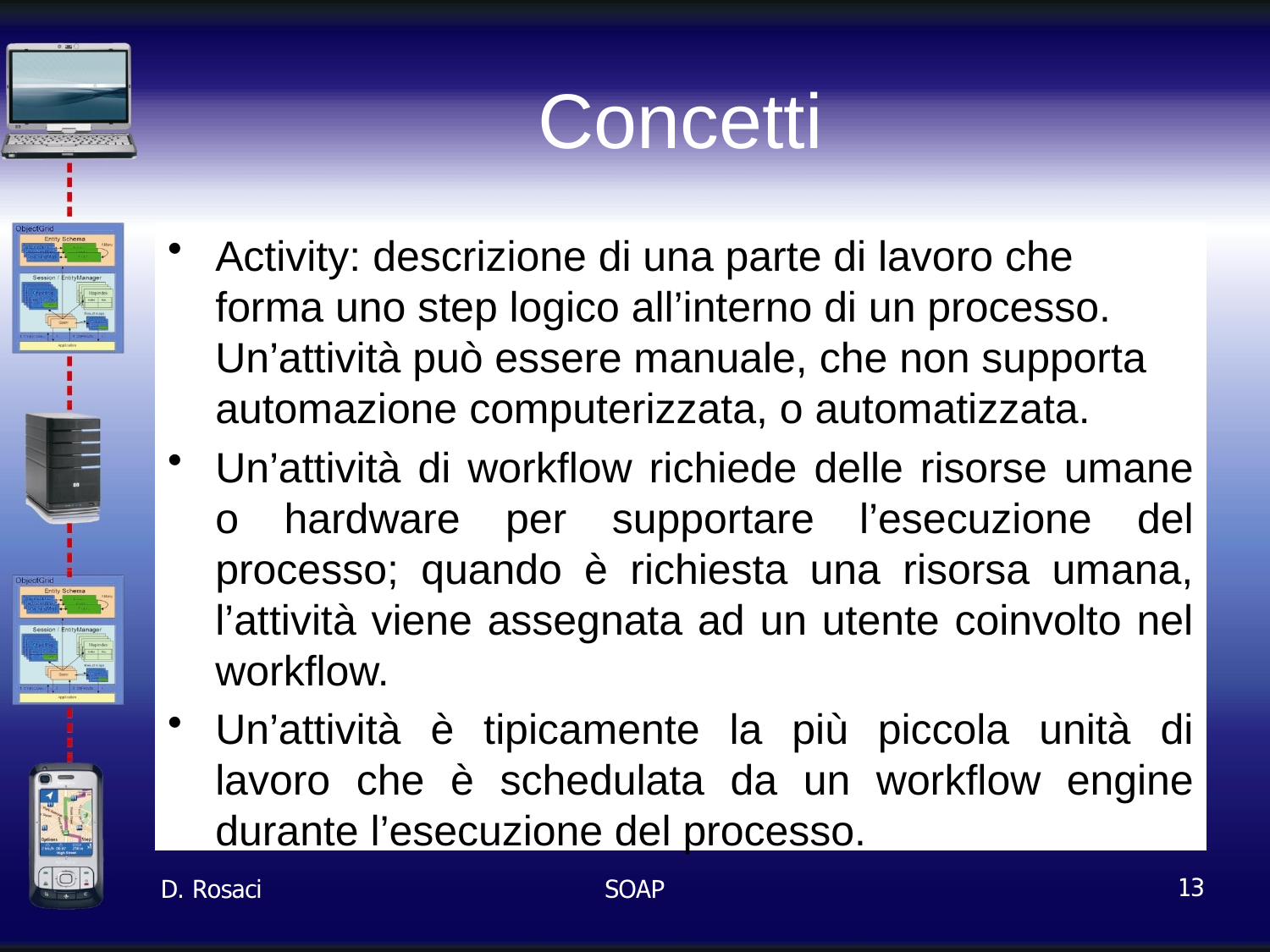

# Concetti
Activity: descrizione di una parte di lavoro che forma uno step logico all’interno di un processo. Un’attività può essere manuale, che non supporta automazione computerizzata, o automatizzata.
Un’attività di workflow richiede delle risorse umane o hardware per supportare l’esecuzione del processo; quando è richiesta una risorsa umana, l’attività viene assegnata ad un utente coinvolto nel workflow.
Un’attività è tipicamente la più piccola unità di lavoro che è schedulata da un workflow engine durante l’esecuzione del processo.
D. Rosaci
SOAP